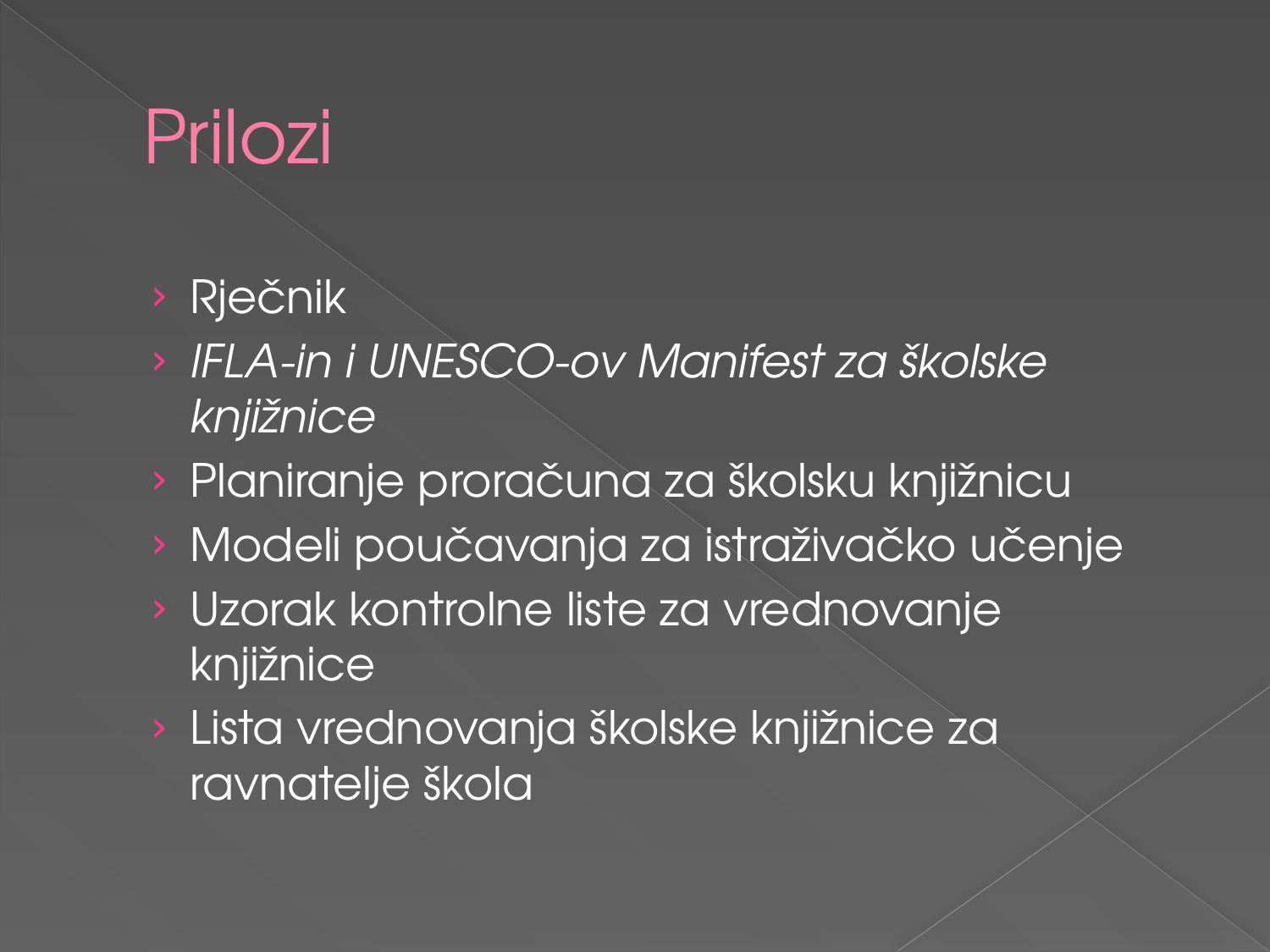

# Prilozi
Rječnik
IFLA-in i UNESCO-ov Manifest za školske knjižnice
Planiranje proračuna za školsku knjižnicu
Modeli poučavanja za istraživačko učenje
Uzorak kontrolne liste za vrednovanje knjižnice
Lista vrednovanja školske knjižnice za ravnatelje škola